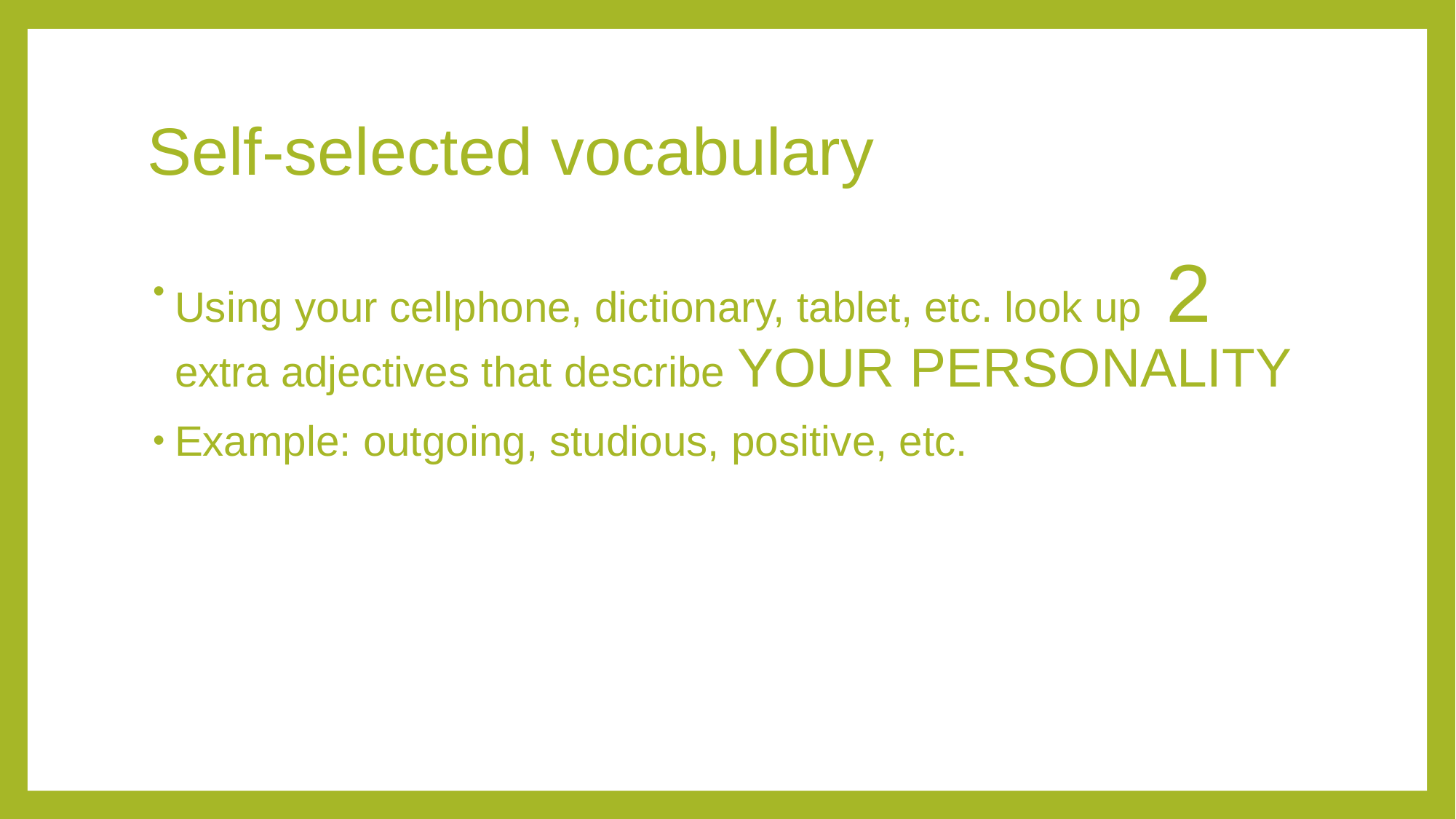

# Self-selected vocabulary
Using your cellphone, dictionary, tablet, etc. look up 2 extra adjectives that describe YOUR PERSONALITY
Example: outgoing, studious, positive, etc.